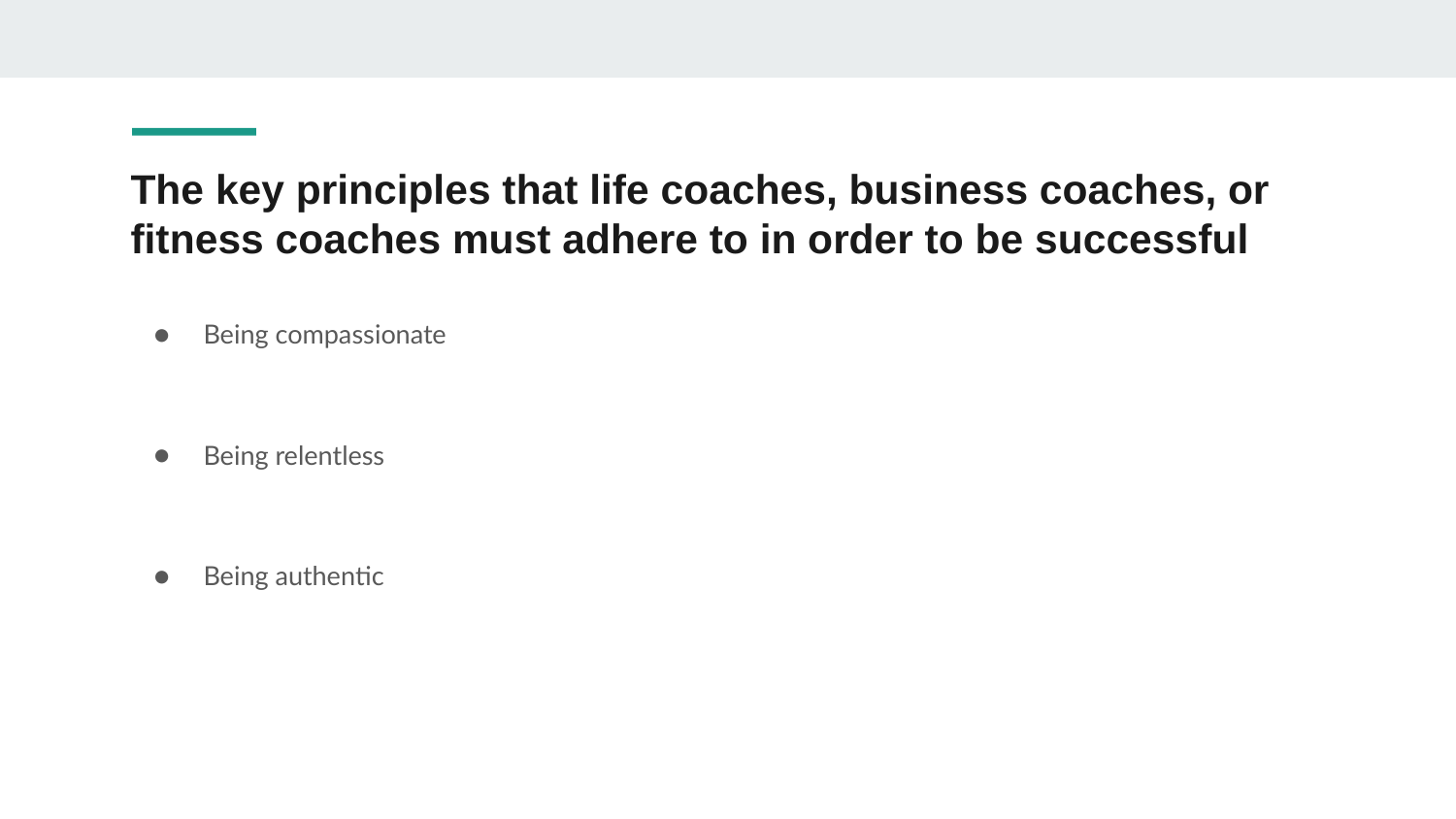

# The key principles that life coaches, business coaches, or fitness coaches must adhere to in order to be successful
Being compassionate

Being relentless

Being authentic